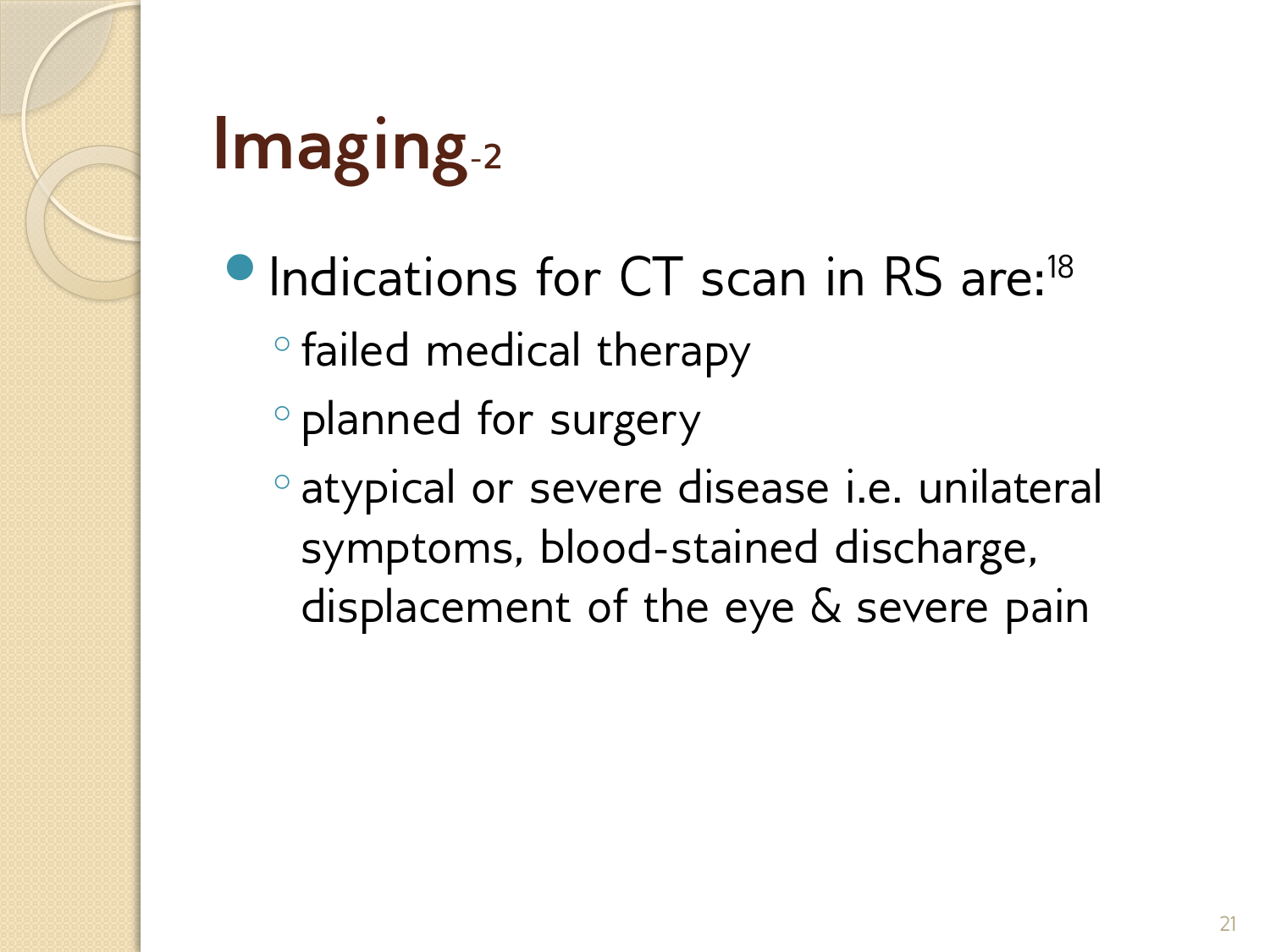

# Imaging-2
Indications for CT scan in RS are:18
failed medical therapy
planned for surgery
atypical or severe disease i.e. unilateral symptoms, blood-stained discharge, displacement of the eye & severe pain

21